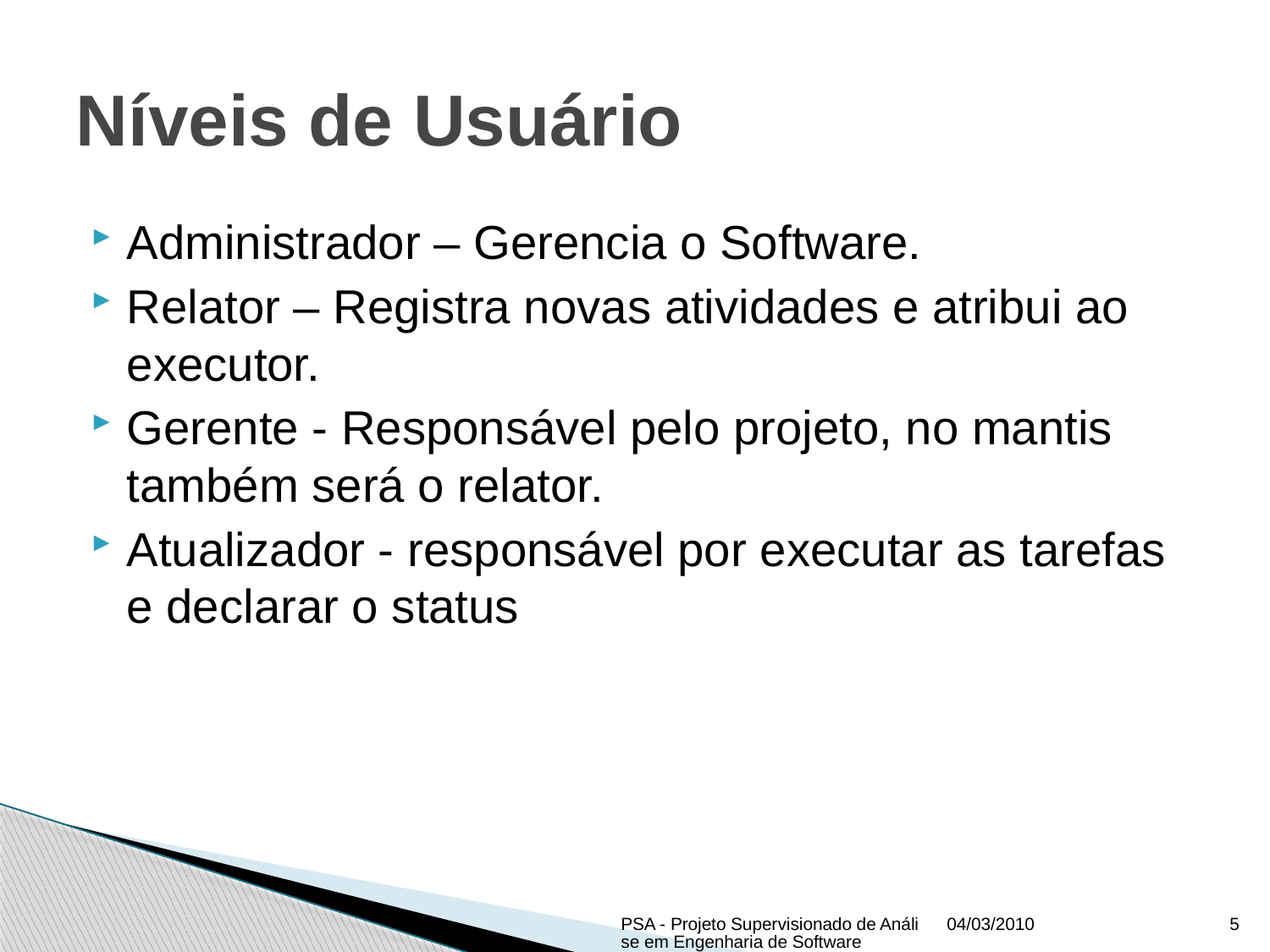

# Níveis de Usuário
Administrador – Gerencia o Software.
Relator – Registra novas atividades e atribui ao executor.
Gerente - Responsável pelo projeto, no mantis também será o relator.
Atualizador - responsável por executar as tarefas e declarar o status
PSA - Projeto Supervisionado de Análise em Engenharia de Software
04/03/2010
5